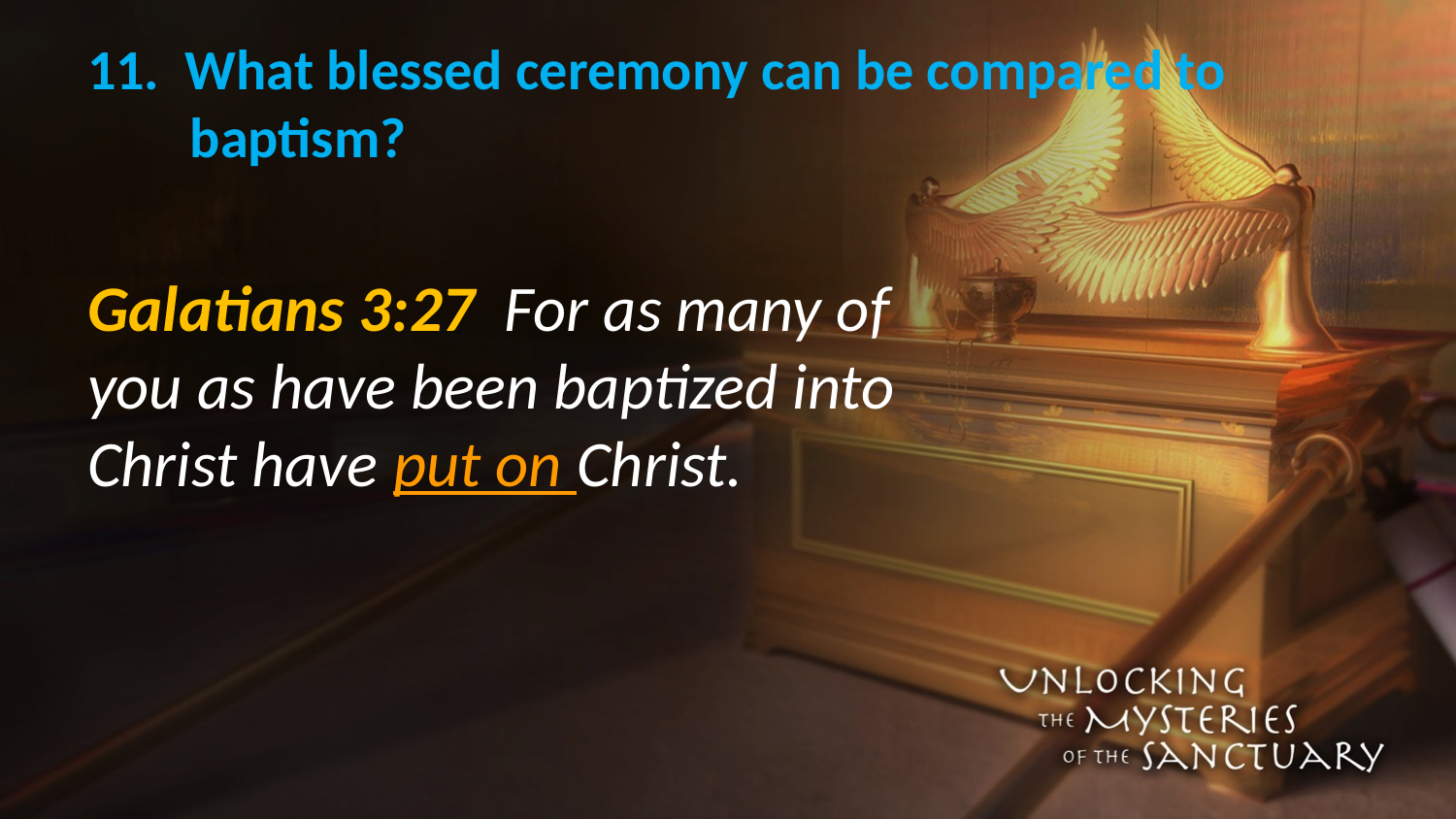

# 11.  What blessed ceremony can be compared to baptism?

Galatians 3:27  For as many of you as have been baptized into Christ have put on Christ.